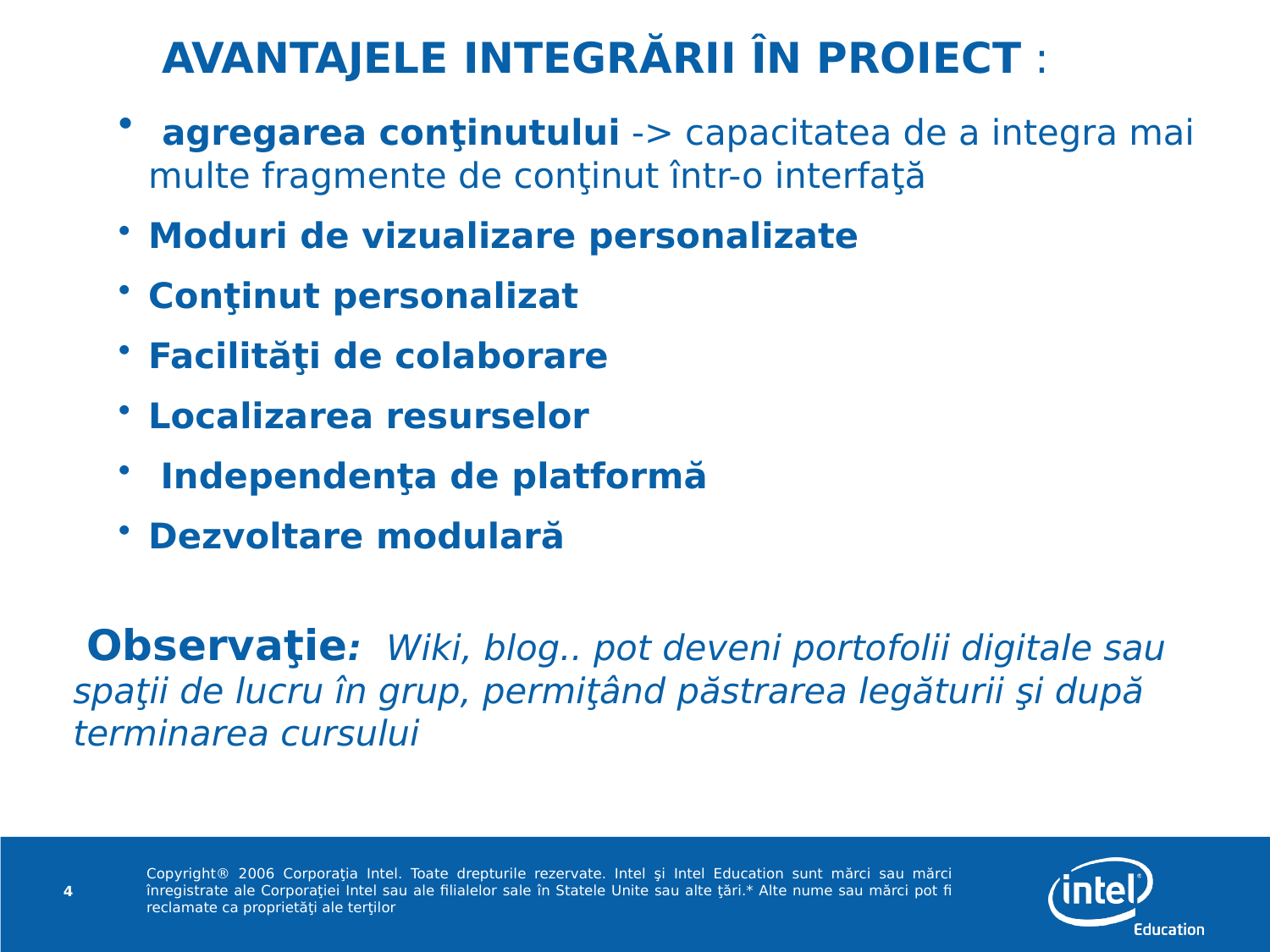

AVANTAJELE INTEGRĂRII ÎN PROIECT :
 agregarea conţinutului -> capacitatea de a integra mai multe fragmente de conţinut într-o interfaţă
Moduri de vizualizare personalizate
Conţinut personalizat
Facilităţi de colaborare
Localizarea resurselor
 Independenţa de platformă
Dezvoltare modulară
 Observaţie:  Wiki, blog.. pot deveni portofolii digitale sau spaţii de lucru în grup, permiţând păstrarea legăturii şi după terminarea cursului
4